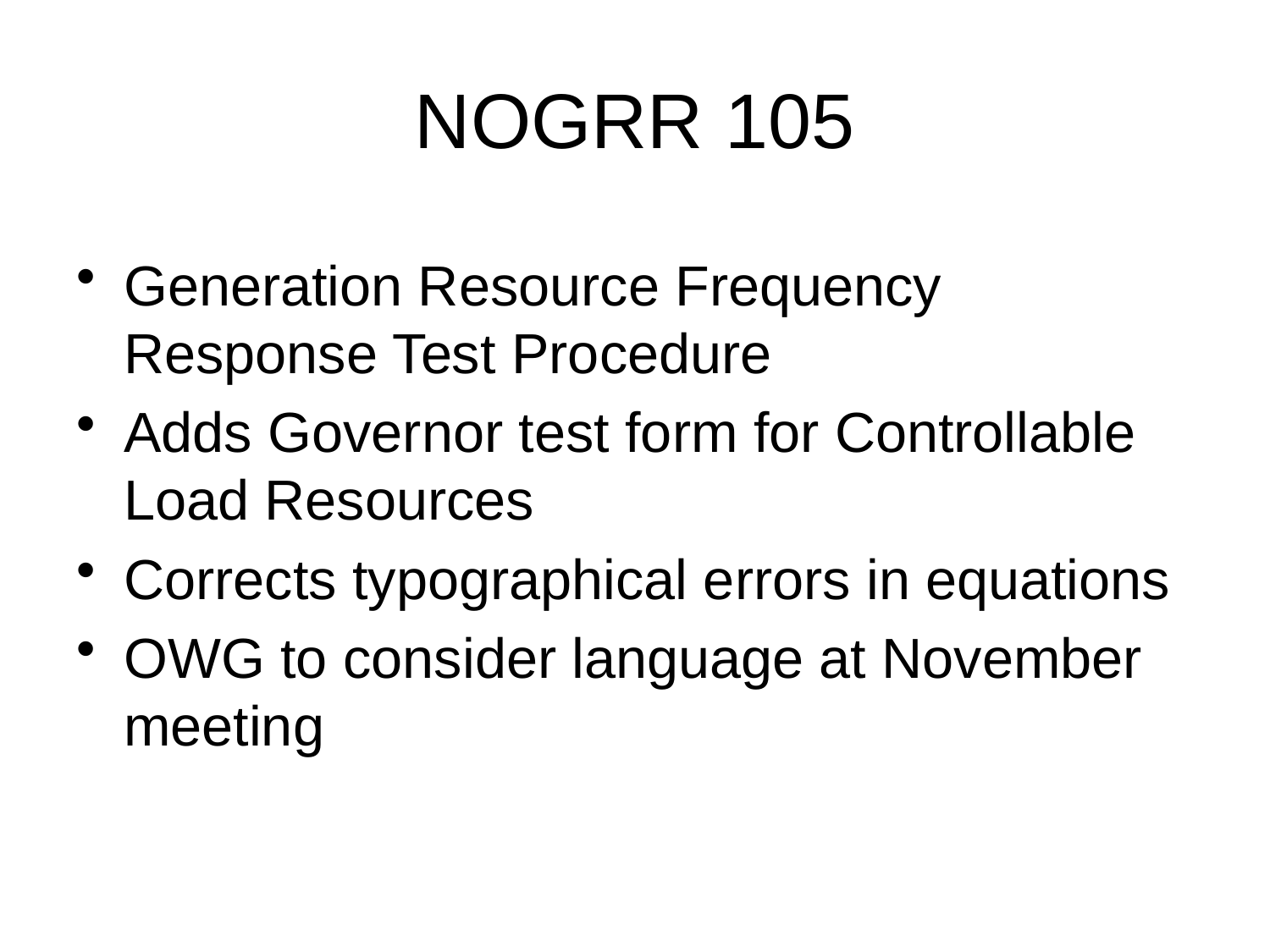

# NOGRR 105
Generation Resource Frequency Response Test Procedure
Adds Governor test form for Controllable Load Resources
Corrects typographical errors in equations
OWG to consider language at November meeting